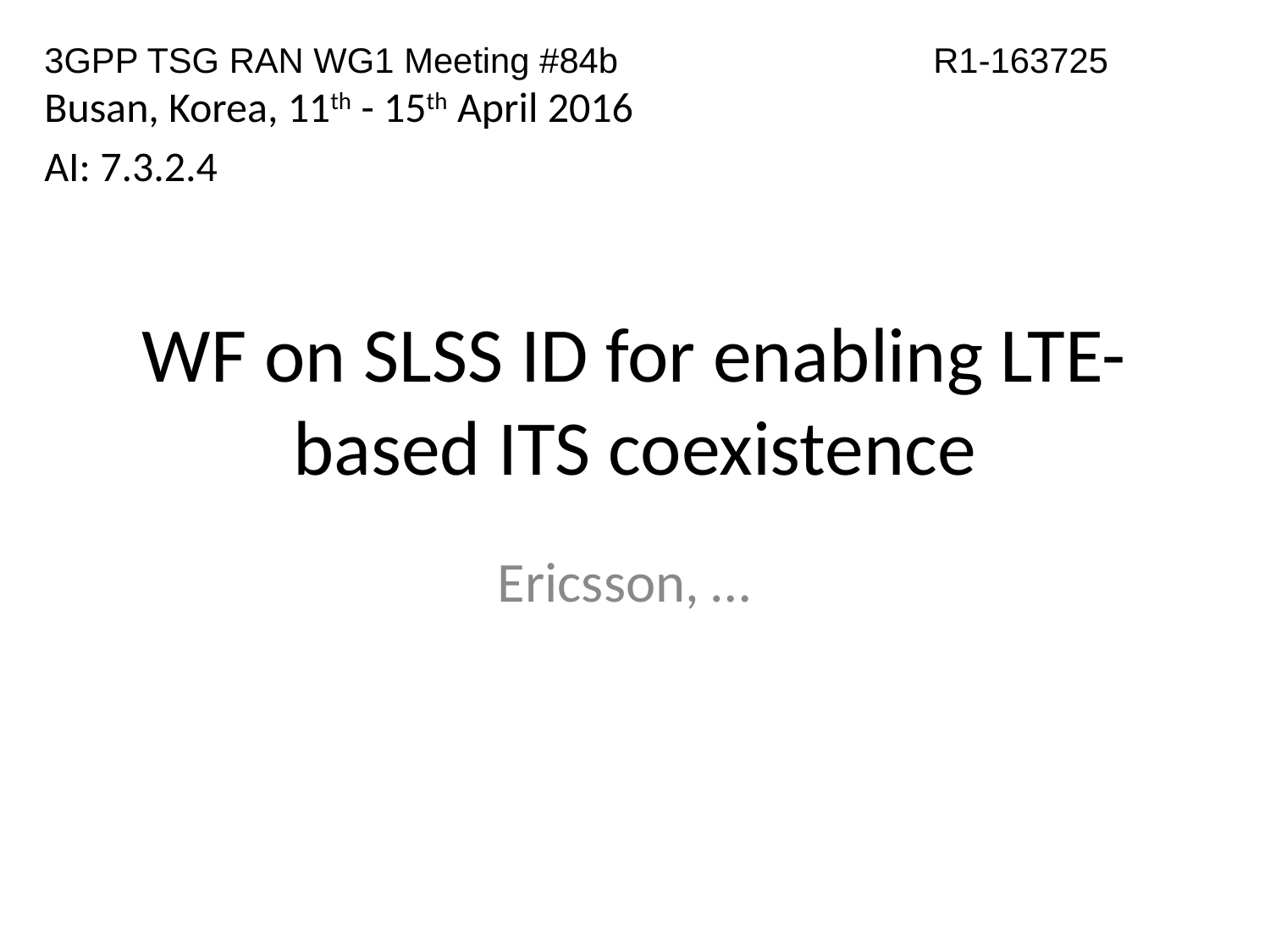

3GPP TSG RAN WG1 Meeting #84b			R1-163725
Busan, Korea, 11th - 15th April 2016
AI: 7.3.2.4

# WF on SLSS ID for enabling LTE-based ITS coexistence
Ericsson, …